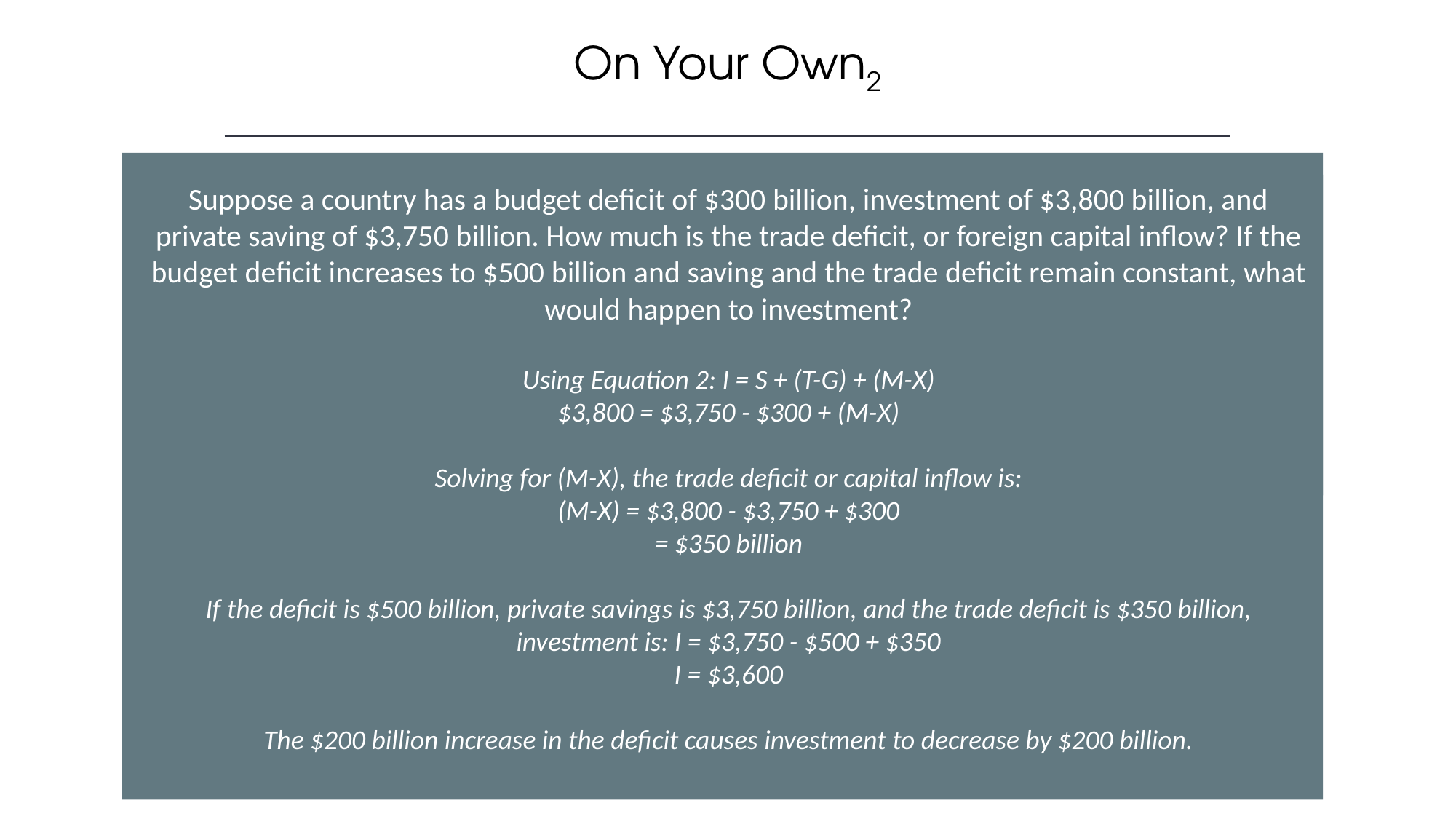

On Your Own2

Suppose a country has a budget deficit of $300 billion, investment of $3,800 billion, and private saving of $3,750 billion. How much is the trade deficit, or foreign capital inflow? If the budget deficit increases to $500 billion and saving and the trade deficit remain constant, what would happen to investment?

Using Equation 2: I = S + (T-G) + (M-X)
$3,800 = $3,750 - $300 + (M-X)

Solving for (M-X), the trade deficit or capital inflow is:
(M-X) = $3,800 - $3,750 + $300
= $350 billion

If the deficit is $500 billion, private savings is $3,750 billion, and the trade deficit is $350 billion, investment is: I = $3,750 - $500 + $350
I = $3,600

The $200 billion increase in the deficit causes investment to decrease by $200 billion.